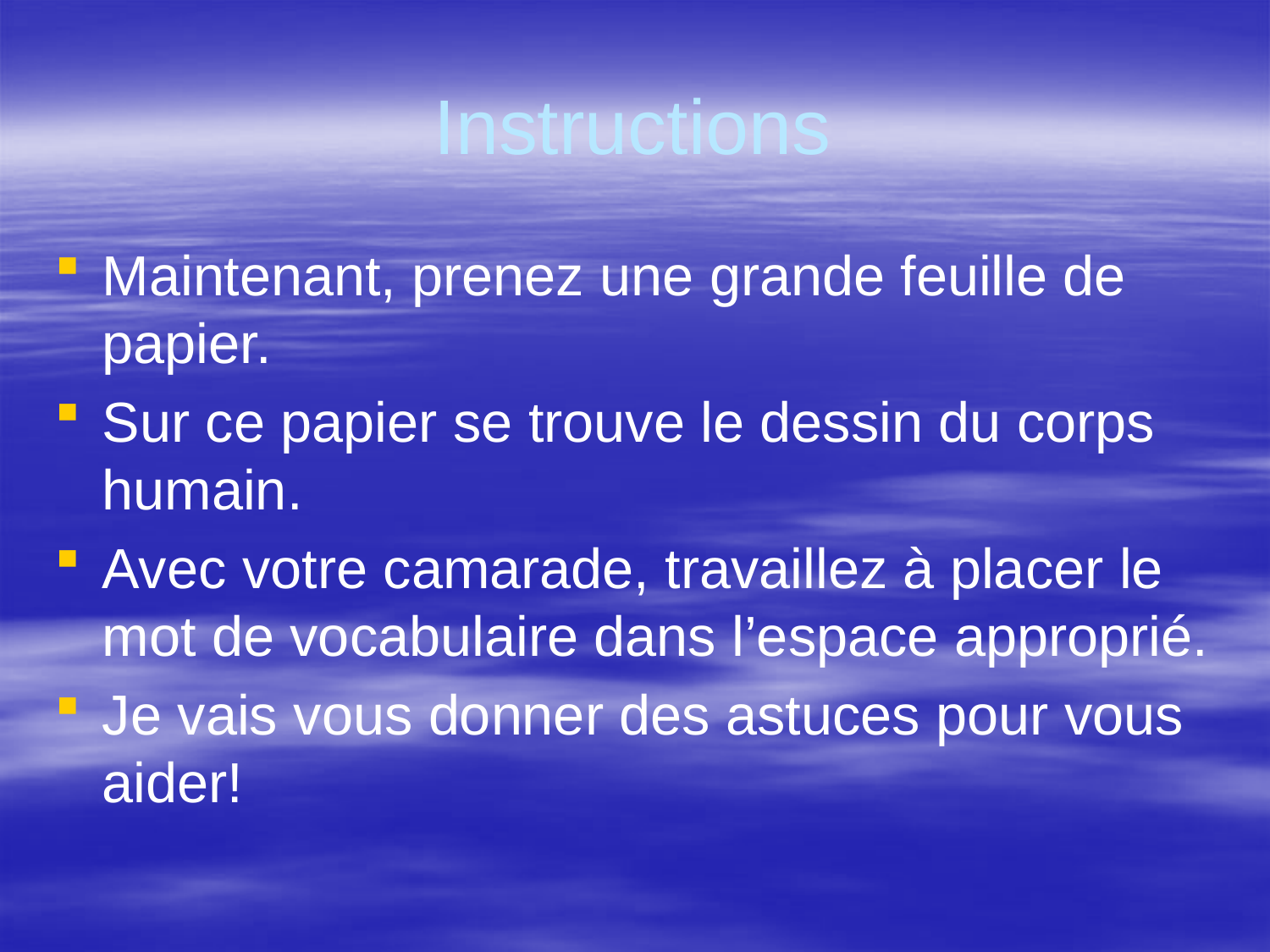

# Instructions
Maintenant, prenez une grande feuille de papier.
Sur ce papier se trouve le dessin du corps humain.
Avec votre camarade, travaillez à placer le mot de vocabulaire dans l’espace approprié.
Je vais vous donner des astuces pour vous aider!